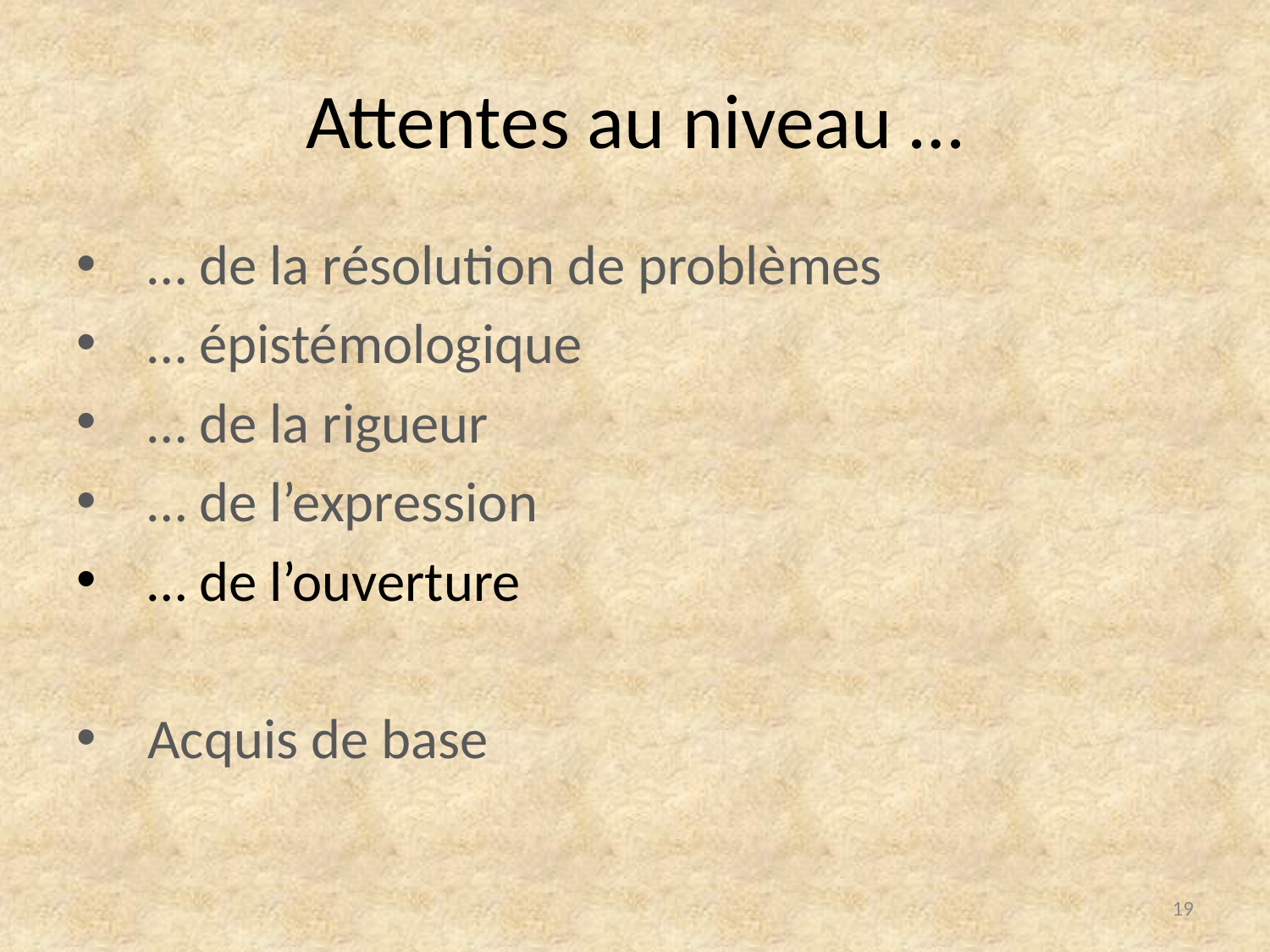

# Attentes au niveau …
… de la résolution de problèmes
… épistémologique
… de la rigueur
… de l’expression
… de l’ouverture

Acquis de base
19